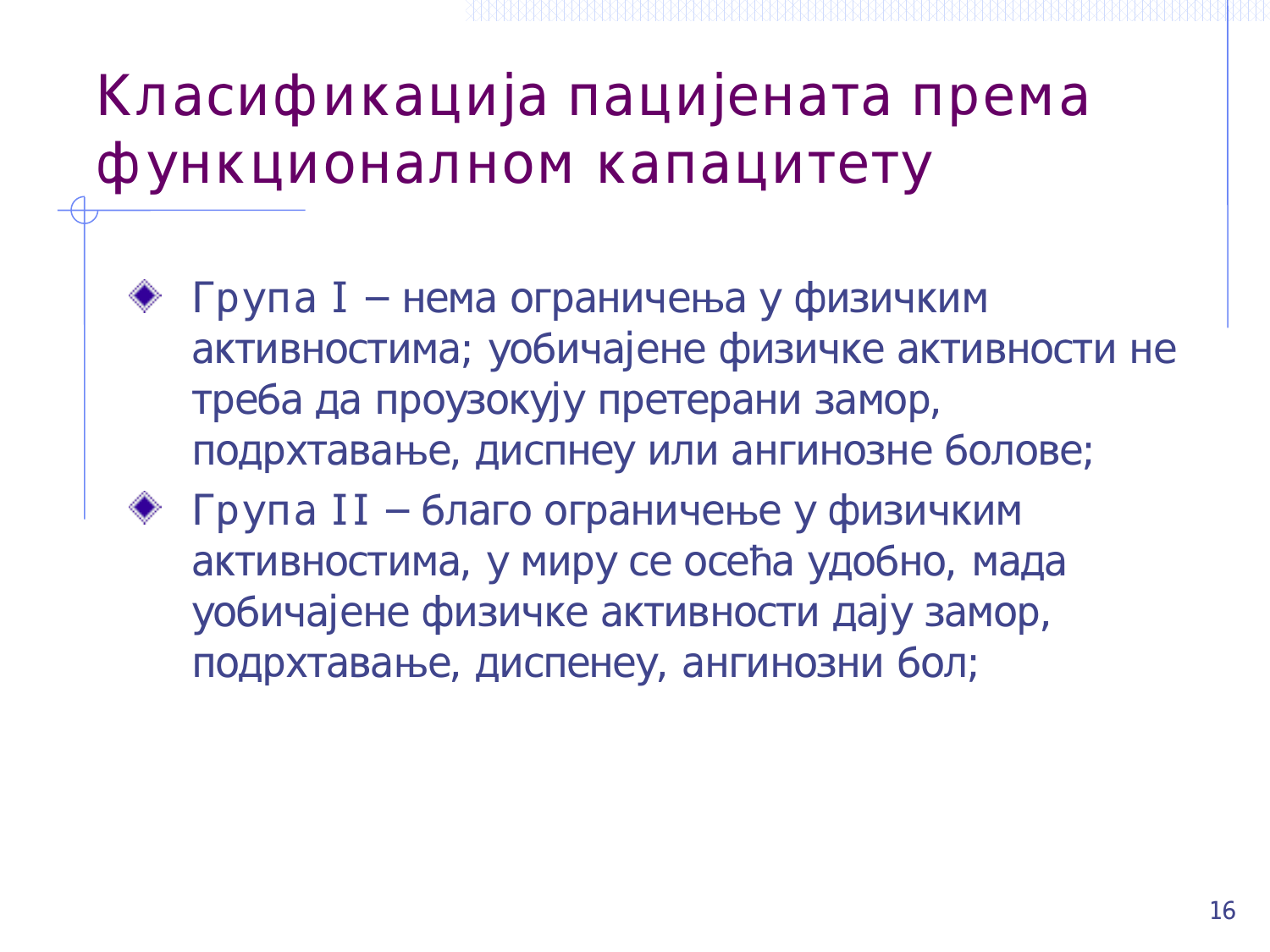

# Класификација пацијената према функционалном капацитету
Група I – нема ограничења у физичким активностима; уобичајене физичке активности не треба да проузокују претерани замор, подрхтавање, диспнеу или ангинозне болове;
Група II – благо ограничење у физичким активностима, у миру се осећа удобно, мада уобичајене физичке активности дају замор, подрхтавање, диспенеу, ангинозни бол;
16